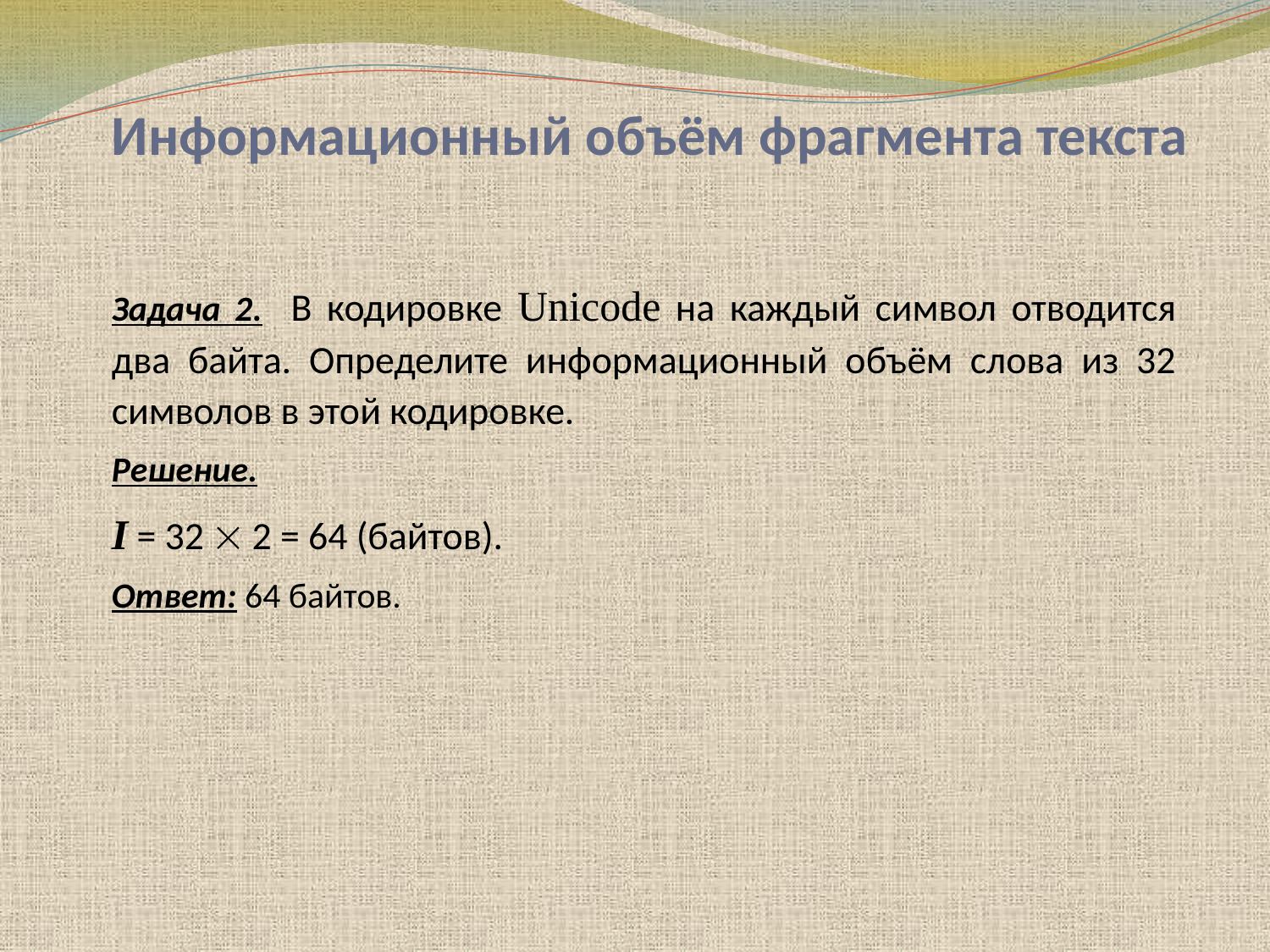

Информационный объём фрагмента текста
Задача 2.  В кодировке Unicode на каждый символ отводится два байта. Определите информационный объём слова из 32 символов в этой кодировке.
Решение.
I = 32 × 2 = 64 (байтов).
Ответ: 64 байтов.